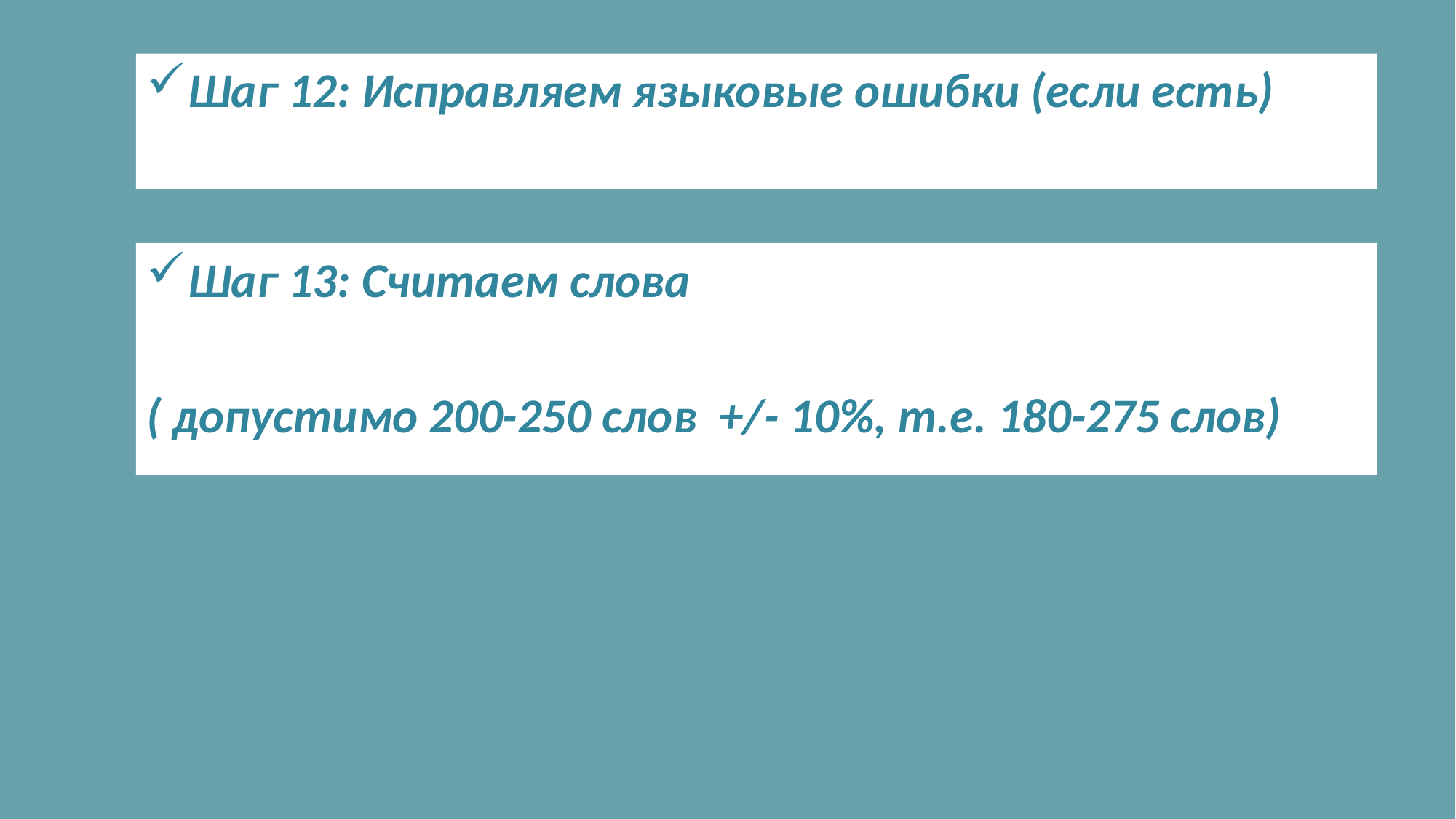

Шаг 12: Исправляем языковые ошибки (если есть)
Шаг 13: Считаем слова

( допустимо 200-250 слов  +/- 10%, т.е. 180-275 слов)